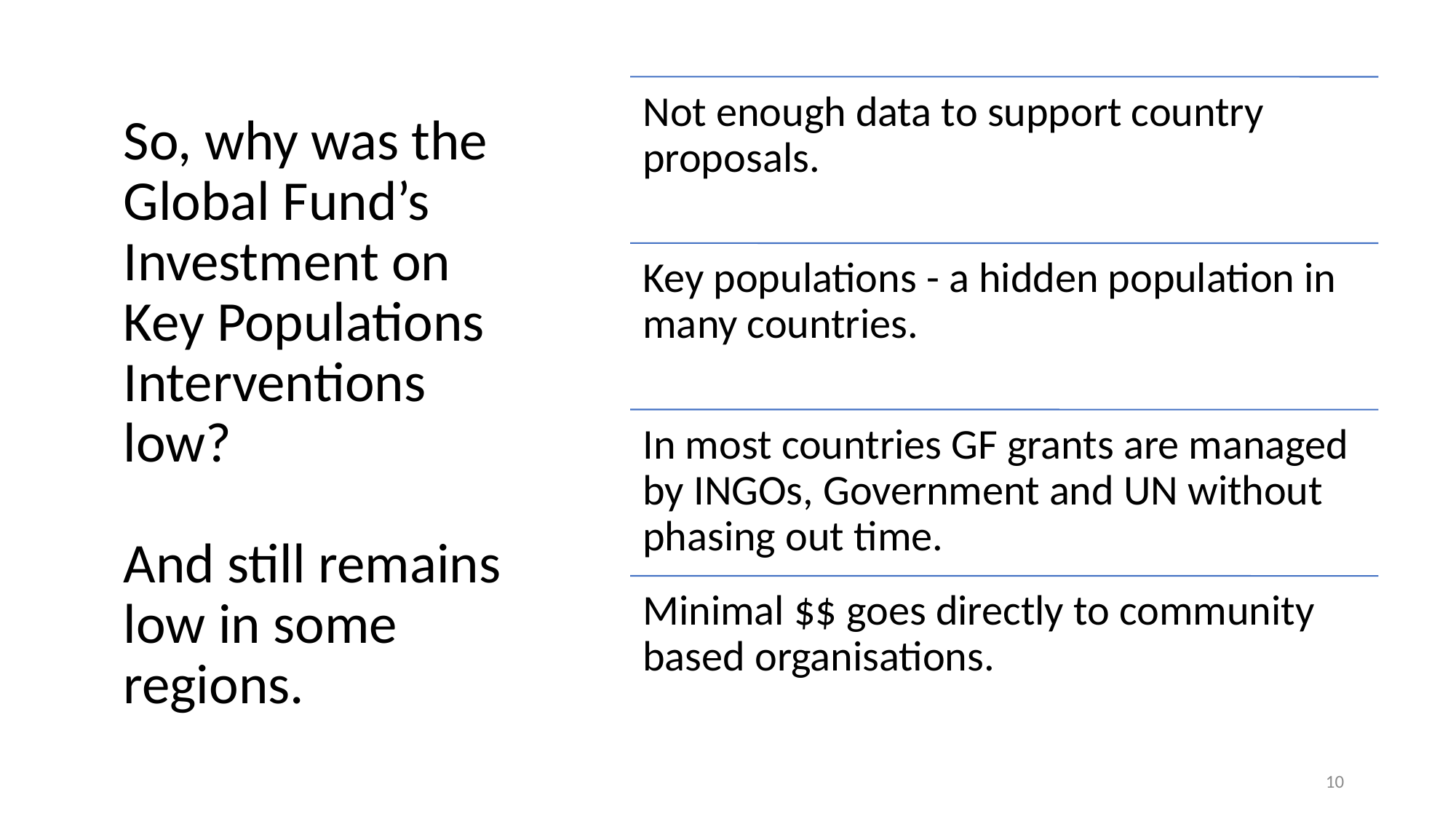

Not enough data to support country proposals.
Key populations - a hidden population in many countries.
In most countries GF grants are managed by INGOs, Government and UN without phasing out time.
Minimal $$ goes directly to community based organisations.
# So, why was the Global Fund’s Investment on Key Populations Interventions low? And still remains low in some regions.
10